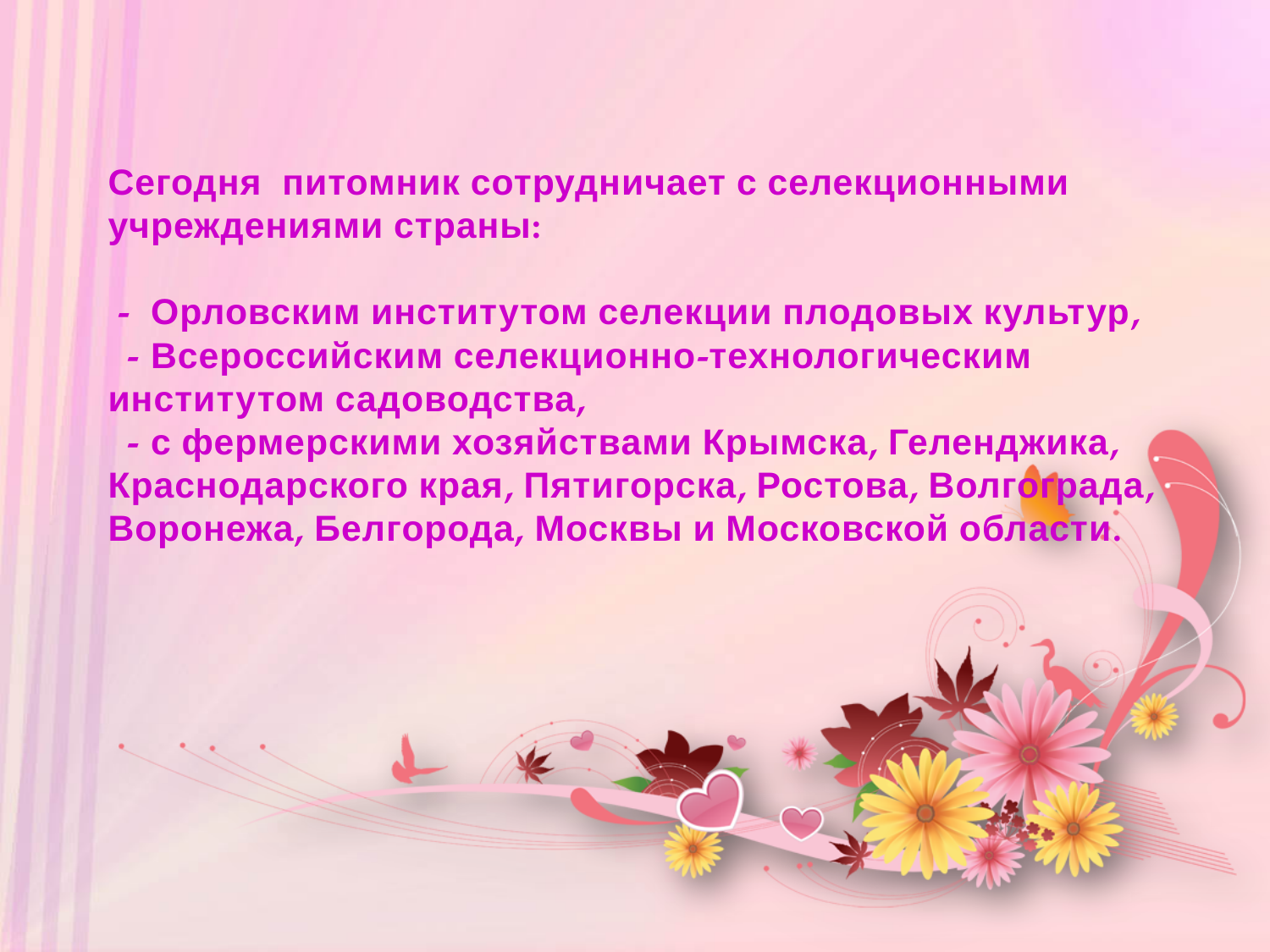

# Сегодня  питомник сотрудничает с селекционными учреждениями страны: -  Орловским институтом селекции плодовых культур, - Всероссийским селекционно-технологическим институтом садоводства, - с фермерскими хозяйствами Крымска, Геленджика, Краснодарского края, Пятигорска, Ростова, Волгограда, Воронежа, Белгорода, Москвы и Московской области.